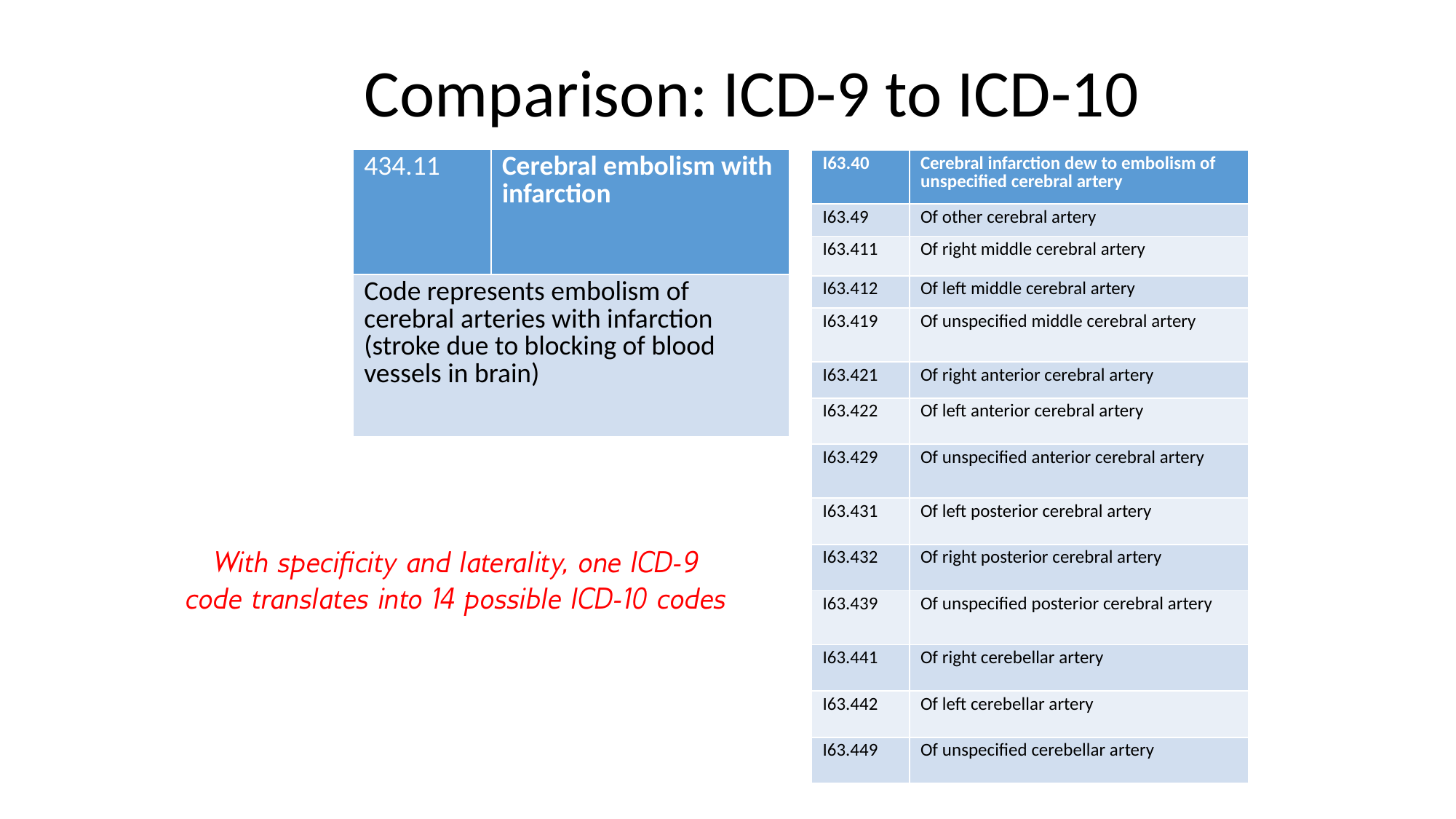

# Comparison: ICD-9 to ICD-10
| 434.11 | Cerebral embolism with infarction |
| --- | --- |
| Code represents embolism of cerebral arteries with infarction (stroke due to blocking of blood vessels in brain) |  |
| I63.40 | Cerebral infarction dew to embolism of unspecified cerebral artery |
| --- | --- |
| I63.49 | Of other cerebral artery |
| I63.411 | Of right middle cerebral artery |
| I63.412 | Of left middle cerebral artery |
| I63.419 | Of unspecified middle cerebral artery |
| I63.421 | Of right anterior cerebral artery |
| I63.422 | Of left anterior cerebral artery |
| I63.429 | Of unspecified anterior cerebral artery |
| I63.431 | Of left posterior cerebral artery |
| I63.432 | Of right posterior cerebral artery |
| I63.439 | Of unspecified posterior cerebral artery |
| I63.441 | Of right cerebellar artery |
| I63.442 | Of left cerebellar artery |
| I63.449 | Of unspecified cerebellar artery |
With specificity and laterality, one ICD-9 code translates into 14 possible ICD-10 codes